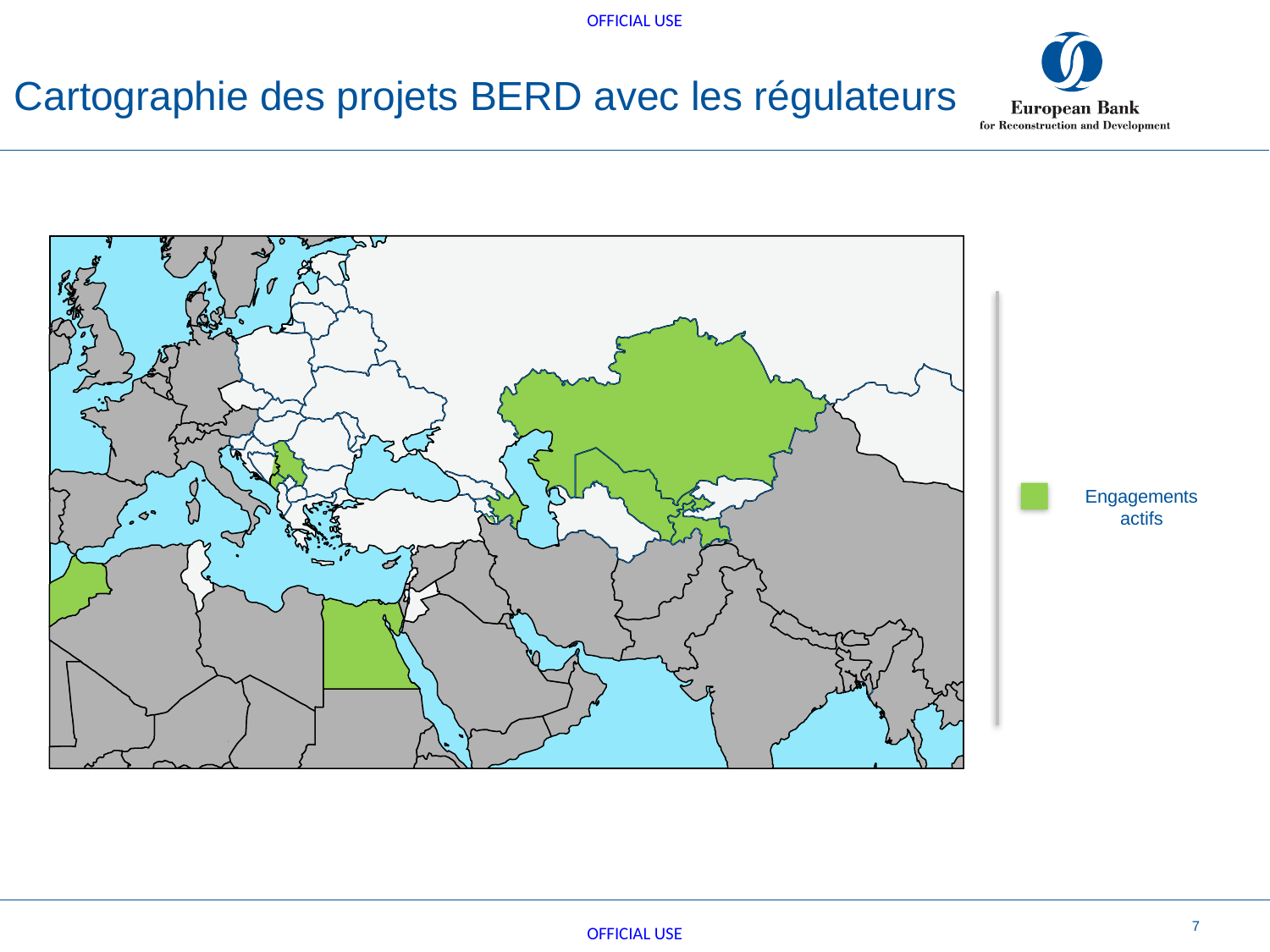

Cartographie des projets BERD avec les régulateurs

Engagements actifs

7